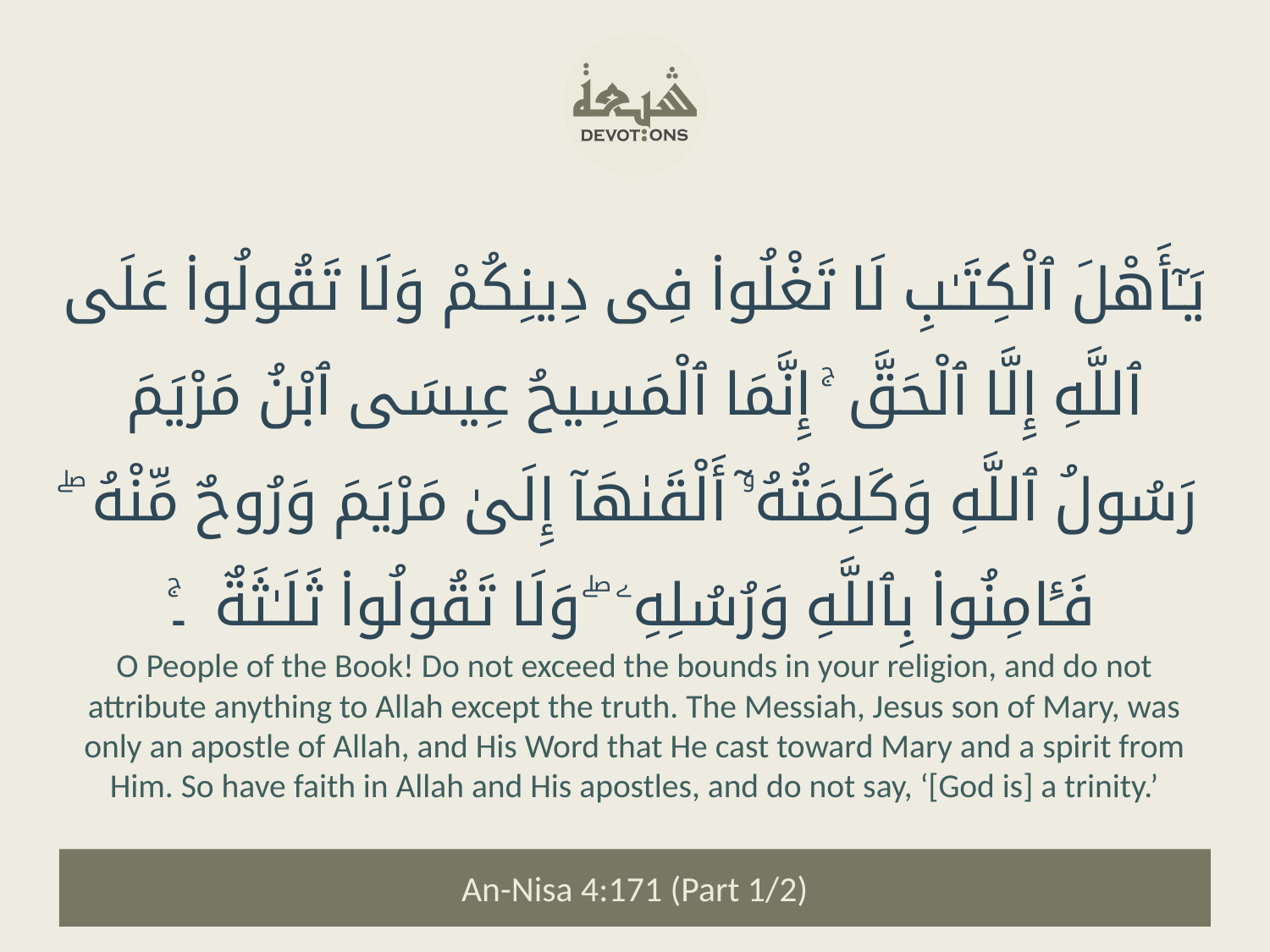

يَـٰٓأَهْلَ ٱلْكِتَـٰبِ لَا تَغْلُوا۟ فِى دِينِكُمْ وَلَا تَقُولُوا۟ عَلَى ٱللَّهِ إِلَّا ٱلْحَقَّ ۚ إِنَّمَا ٱلْمَسِيحُ عِيسَى ٱبْنُ مَرْيَمَ رَسُولُ ٱللَّهِ وَكَلِمَتُهُۥٓ أَلْقَىٰهَآ إِلَىٰ مَرْيَمَ وَرُوحٌ مِّنْهُ ۖ فَـَٔامِنُوا۟ بِٱللَّهِ وَرُسُلِهِۦ ۖ وَلَا تَقُولُوا۟ ثَلَـٰثَةٌ  ۔ۚ
O People of the Book! Do not exceed the bounds in your religion, and do not attribute anything to Allah except the truth. The Messiah, Jesus son of Mary, was only an apostle of Allah, and His Word that He cast toward Mary and a spirit from Him. So have faith in Allah and His apostles, and do not say, ‘[God is] a trinity.’
An-Nisa 4:171 (Part 1/2)